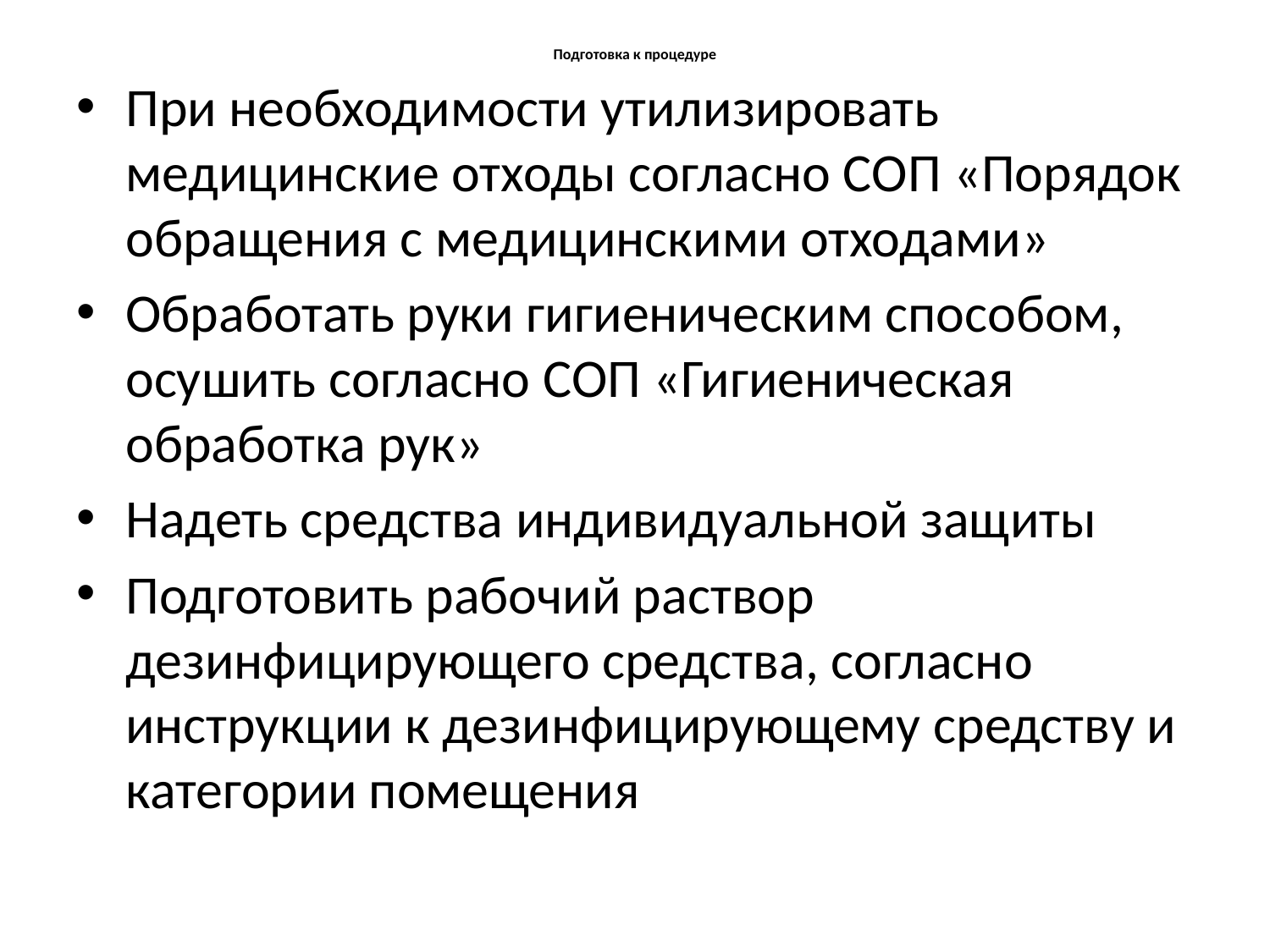

# Подготовка к процедуре
При необходимости утилизировать медицинские отходы согласно СОП «Порядок обращения с медицинскими отходами»
Обработать руки гигиеническим способом, осушить согласно СОП «Гигиеническая обработка рук»
Надеть средства индивидуальной защиты
Подготовить рабочий раствор дезинфицирующего средства, согласно инструкции к дезинфицирующему средству и категории помещения